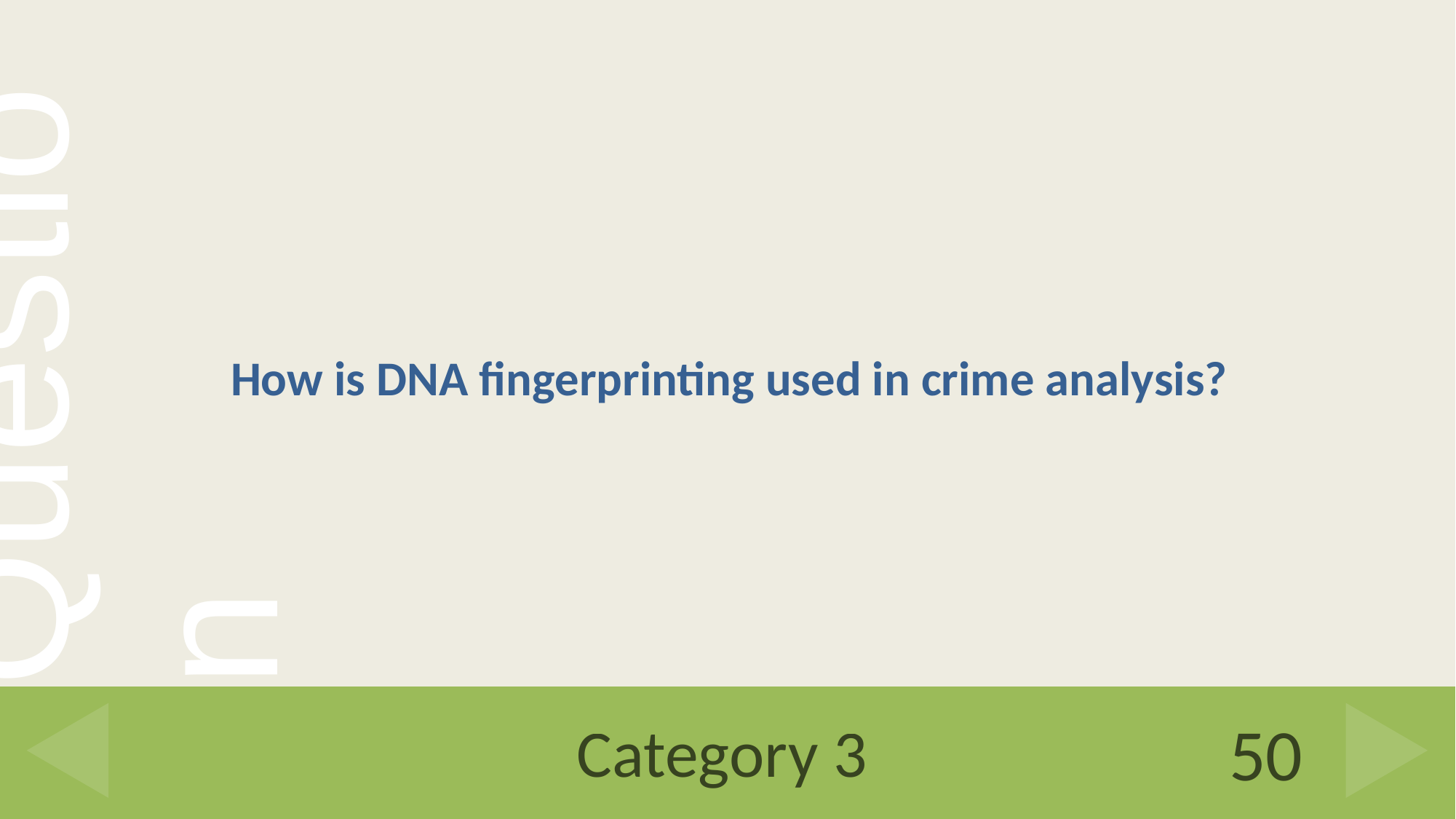

How is DNA fingerprinting used in crime analysis?
# Category 3
50